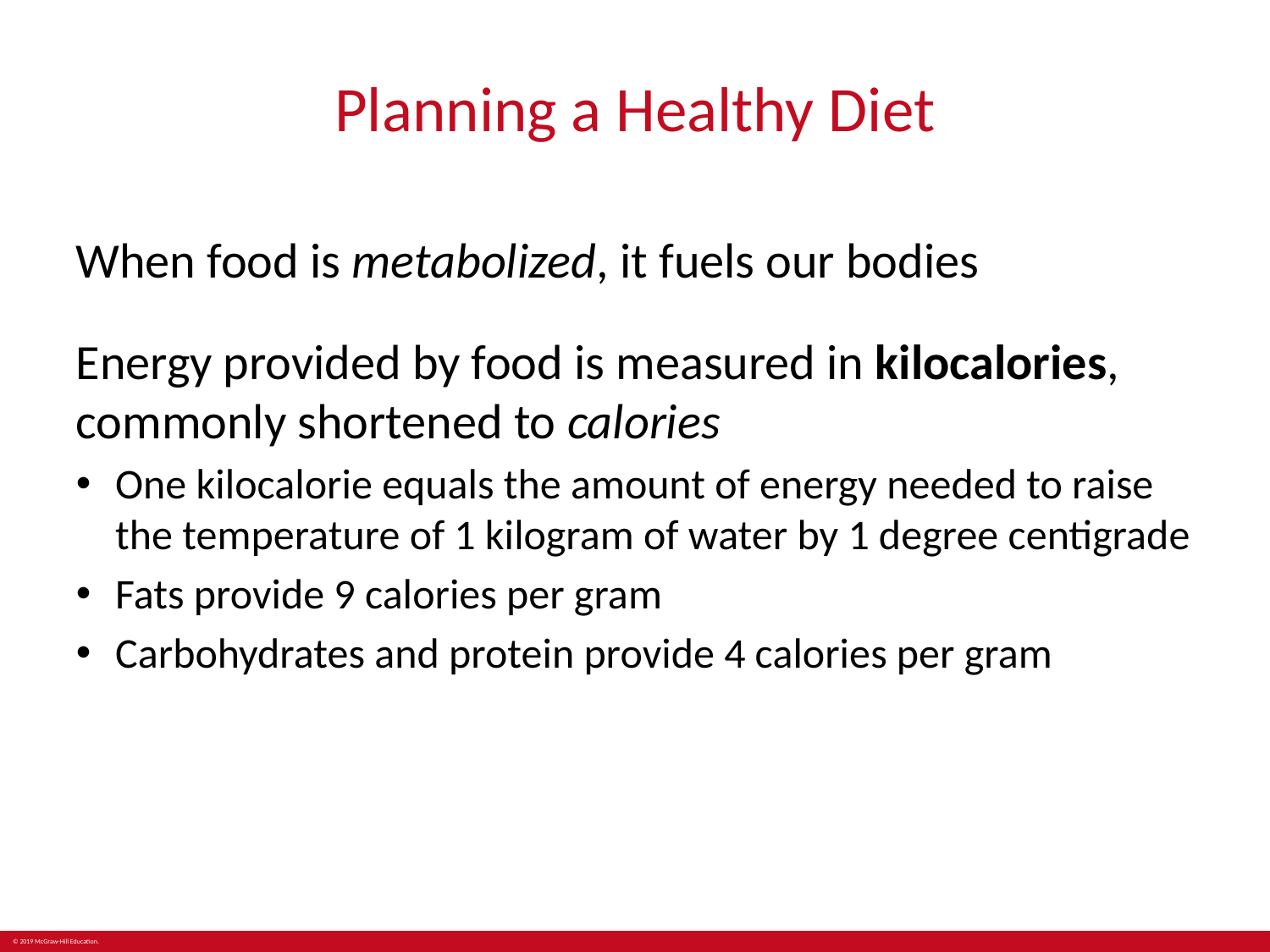

# Planning a Healthy Diet
When food is metabolized, it fuels our bodies
Energy provided by food is measured in kilocalories, commonly shortened to calories
One kilocalorie equals the amount of energy needed to raise the temperature of 1 kilogram of water by 1 degree centigrade
Fats provide 9 calories per gram
Carbohydrates and protein provide 4 calories per gram